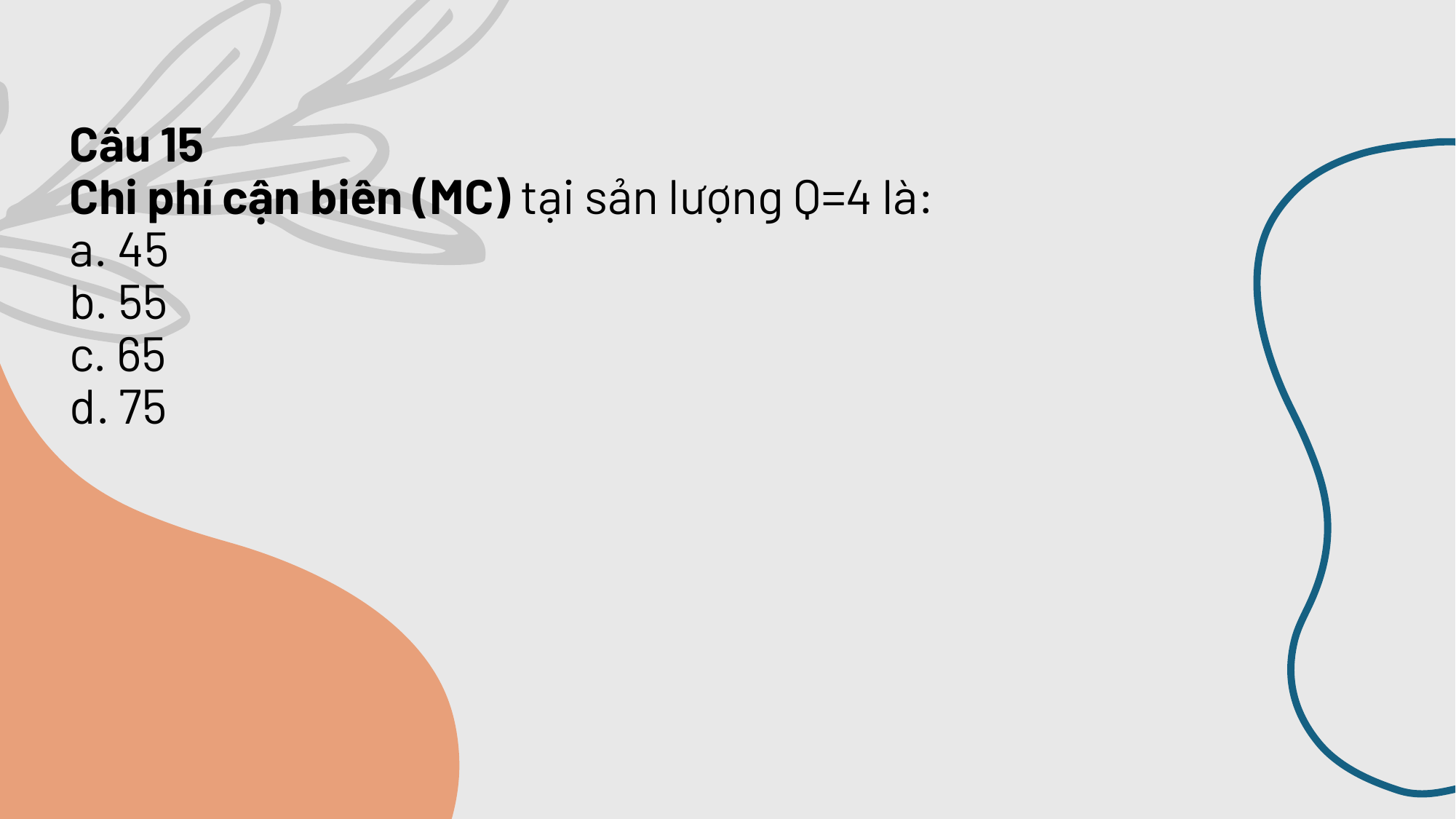

# Câu 15 Chi phí cận biên (MC) tại sản lượng Q=4 là: a. 45 b. 55 c. 65 d. 75